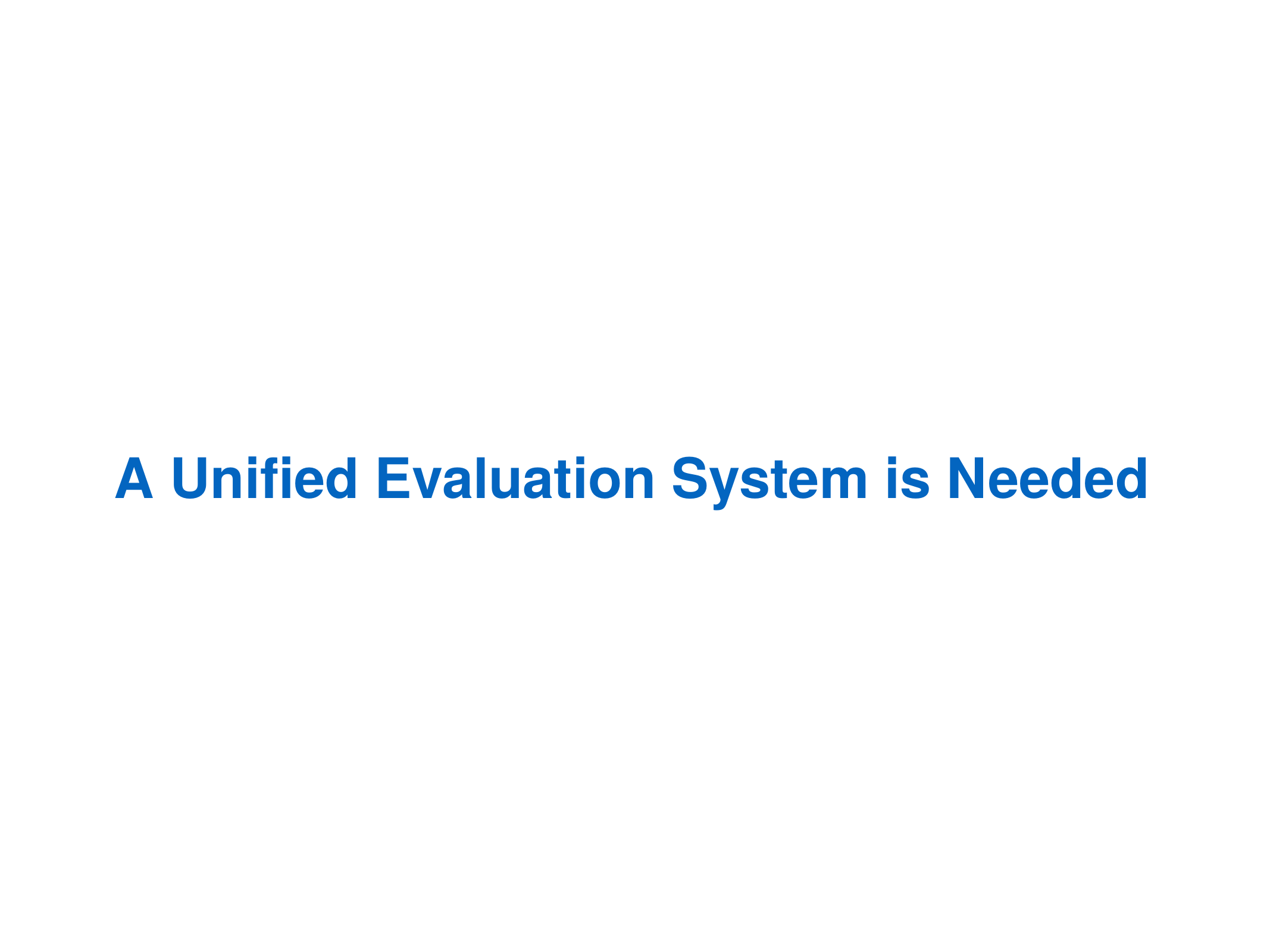

# A Unified Evaluation System is Needed
102